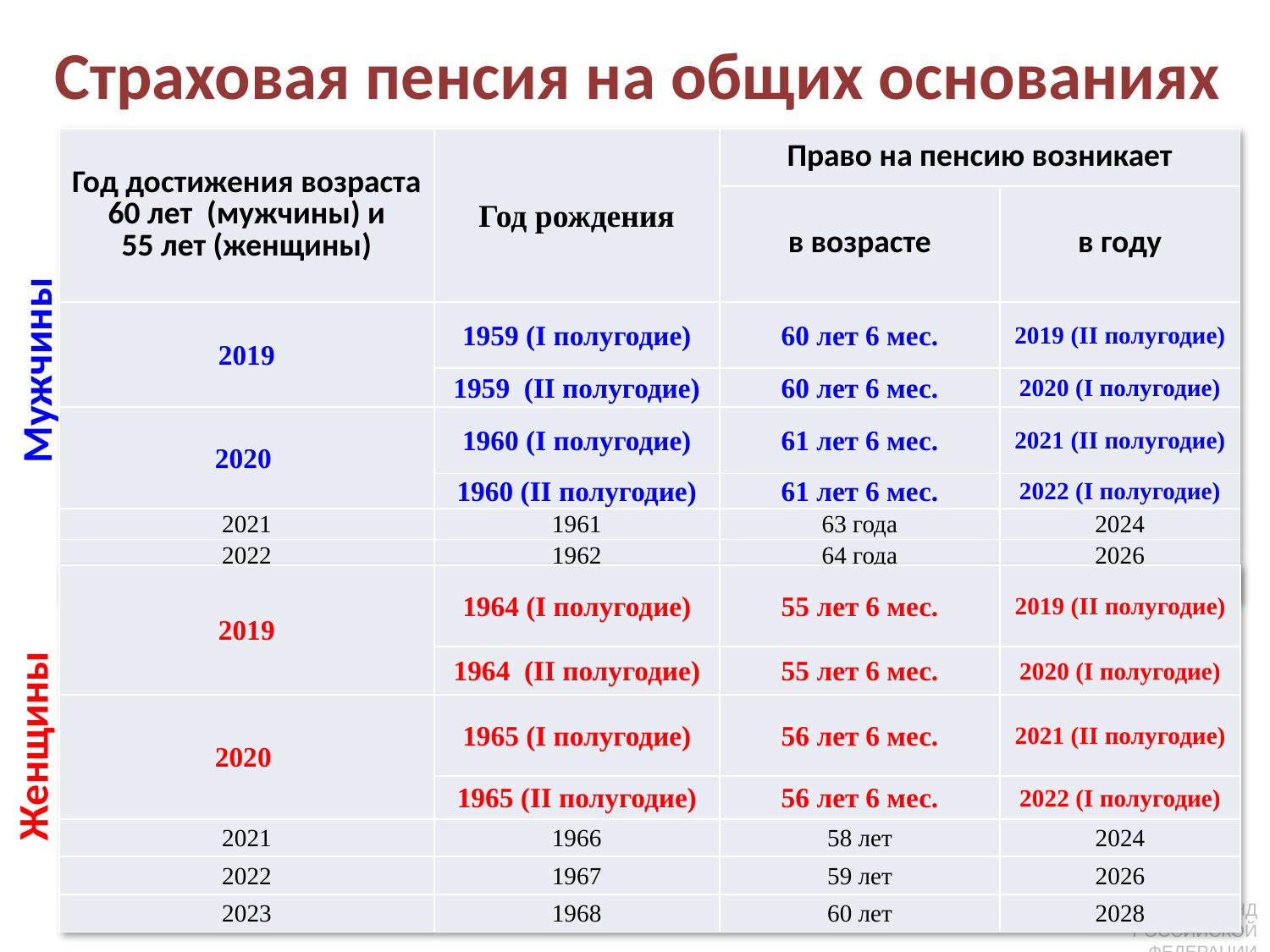

Страховая пенсия на общих основаниях
| Год достижения возраста 60 лет (мужчины) и 55 лет (женщины) | Год рождения | Право на пенсию возникает |  |
| --- | --- | --- | --- |
|  |  | в возрасте | в году |
| 2019 | 1959 (I полугодие) | 60 лет 6 мес. | 2019 (II полугодие) |
|  | 1959 (II полугодие) | 60 лет 6 мес. | 2020 (I полугодие) |
| 2020 | 1960 (I полугодие) | 61 лет 6 мес. | 2021 (II полугодие) |
|  | 1960 (II полугодие) | 61 лет 6 мес. | 2022 (I полугодие) |
| 2021 | 1961 | 63 года | 2024 |
| 2022 | 1962 | 64 года | 2026 |
| 2023 | 1963 | 65 лет | 2028 |
Мужчины
| 2019 | 1964 (I полугодие) | 55 лет 6 мес. | 2019 (II полугодие) |
| --- | --- | --- | --- |
|  | 1964 (II полугодие) | 55 лет 6 мес. | 2020 (I полугодие) |
| 2020 | 1965 (I полугодие) | 56 лет 6 мес. | 2021 (II полугодие) |
|  | 1965 (II полугодие) | 56 лет 6 мес. | 2022 (I полугодие) |
| 2021 | 1966 | 58 лет | 2024 |
| 2022 | 1967 | 59 лет | 2026 |
| 2023 | 1968 | 60 лет | 2028 |
Женщины